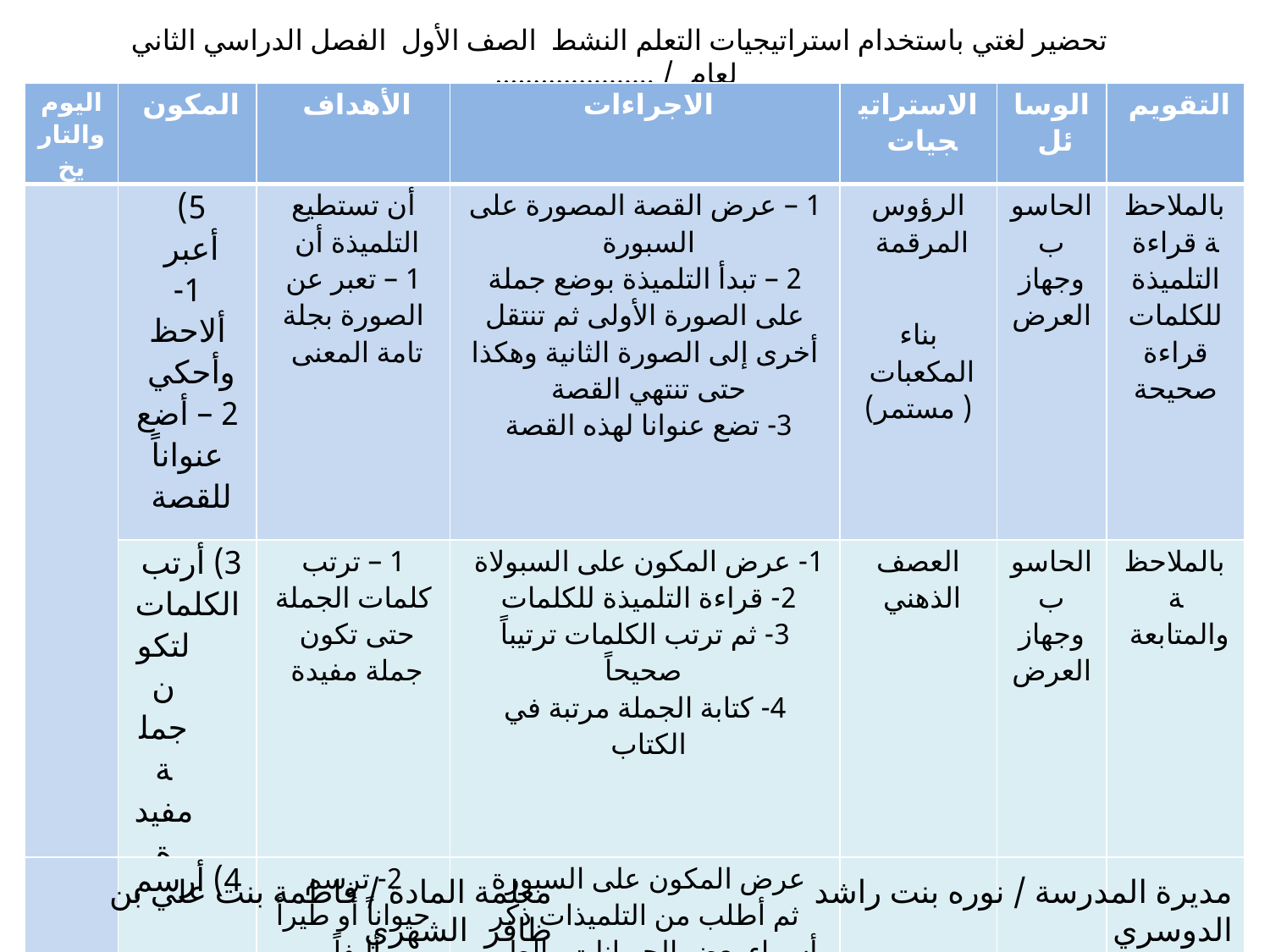

تحضير لغتي باستخدام استراتيجيات التعلم النشط  الصف الأول  الفصل الدراسي الثاني  لعام  / .....................

| اليوم والتاريخ | المكون | الأهداف | الاجراءات | الاستراتيجيات | الوسائل | التقويم |
| --- | --- | --- | --- | --- | --- | --- |
|  | 5) أعبر 1- ألاحظ وأحكي 2 – أضع عنواناً للقصة | أن تستطيع التلميذة أن 1 – تعبر عن الصورة بجلة تامة المعنى | 1 – عرض القصة المصورة على السبورة 2 – تبدأ التلميذة بوضع جملة على الصورة الأولى ثم تنتقل أخرى إلى الصورة الثانية وهكذا حتى تنتهي القصة 3- تضع عنوانا لهذه القصة | الرؤوس المرقمة بناء المكعبات ( مستمر) | الحاسوب وجهاز العرض | بالملاحظة قراءة التلميذة للكلمات قراءة صحيحة |
|  | 3) أرتب الكلمات لتكون جملة مفيدة | 1 – ترتب كلمات الجملة حتى تكون جملة مفيدة | 1- عرض المكون على السبولاة 2- قراءة التلميذة للكلمات 3- ثم ترتب الكلمات ترتيباً صحيحاً 4- كتابة الجملة مرتبة في الكتاب | العصف الذهني | الحاسوب وجهاز العرض | بالملاحظة والمتابعة |
|  | 4) أرسم | 2- ترسم حيواناً أو طيرأ أليفاً | عرض المكون على السبورة ثم أطلب من التلميذات ذكر أسماء بعض الحيوانات والطيور الأليفة مع مساعدتهن بالأفكار |  |  |  |
معلمة المادة / فاطمة بنت علي بن ظافر  الشهري
مديرة المدرسة / نوره بنت راشد الدوسري